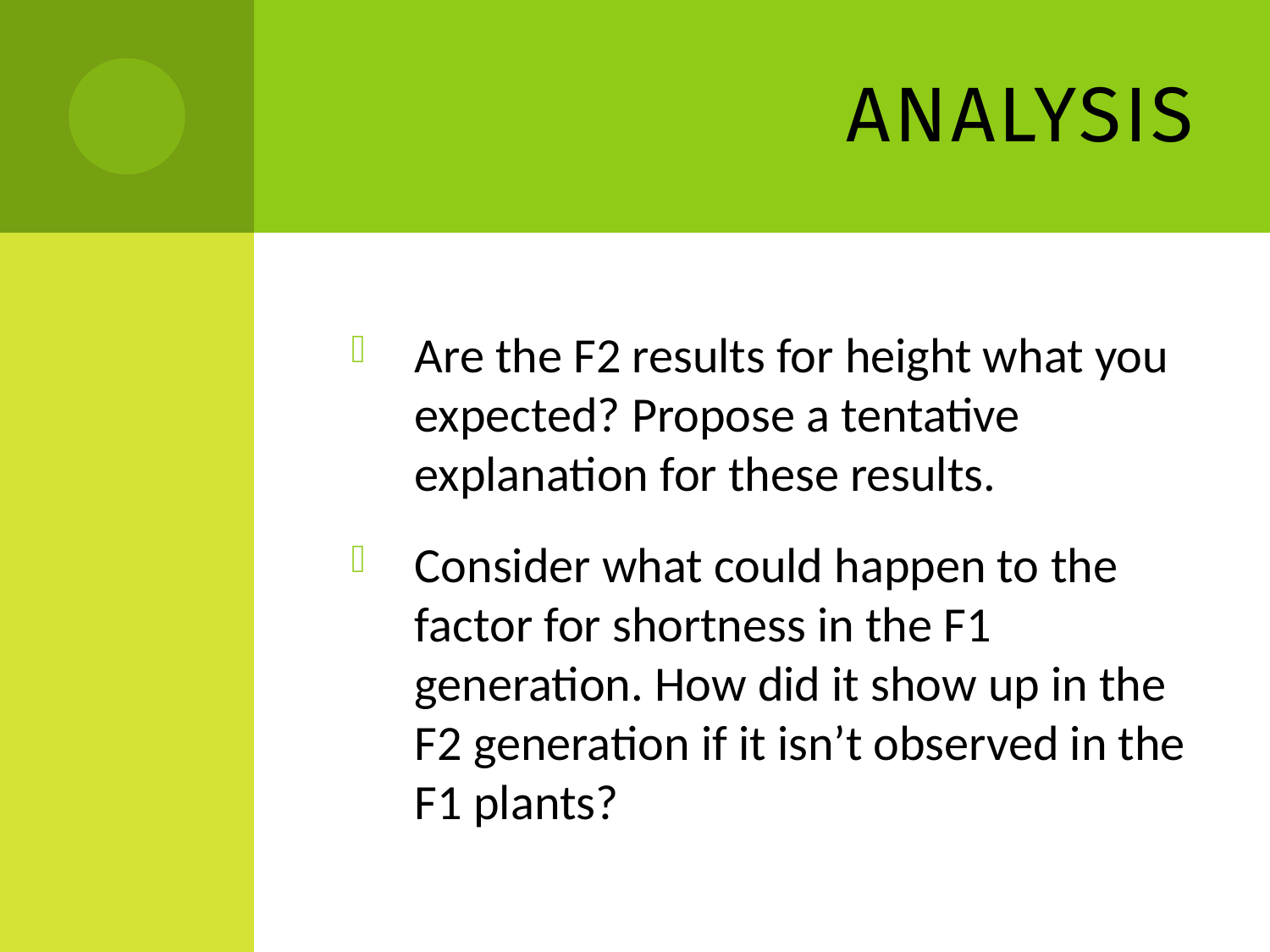

# Analysis
Are the F2 results for height what you expected? Propose a tentative explanation for these results.
Consider what could happen to the factor for shortness in the F1 generation. How did it show up in the F2 generation if it isn’t observed in the F1 plants?